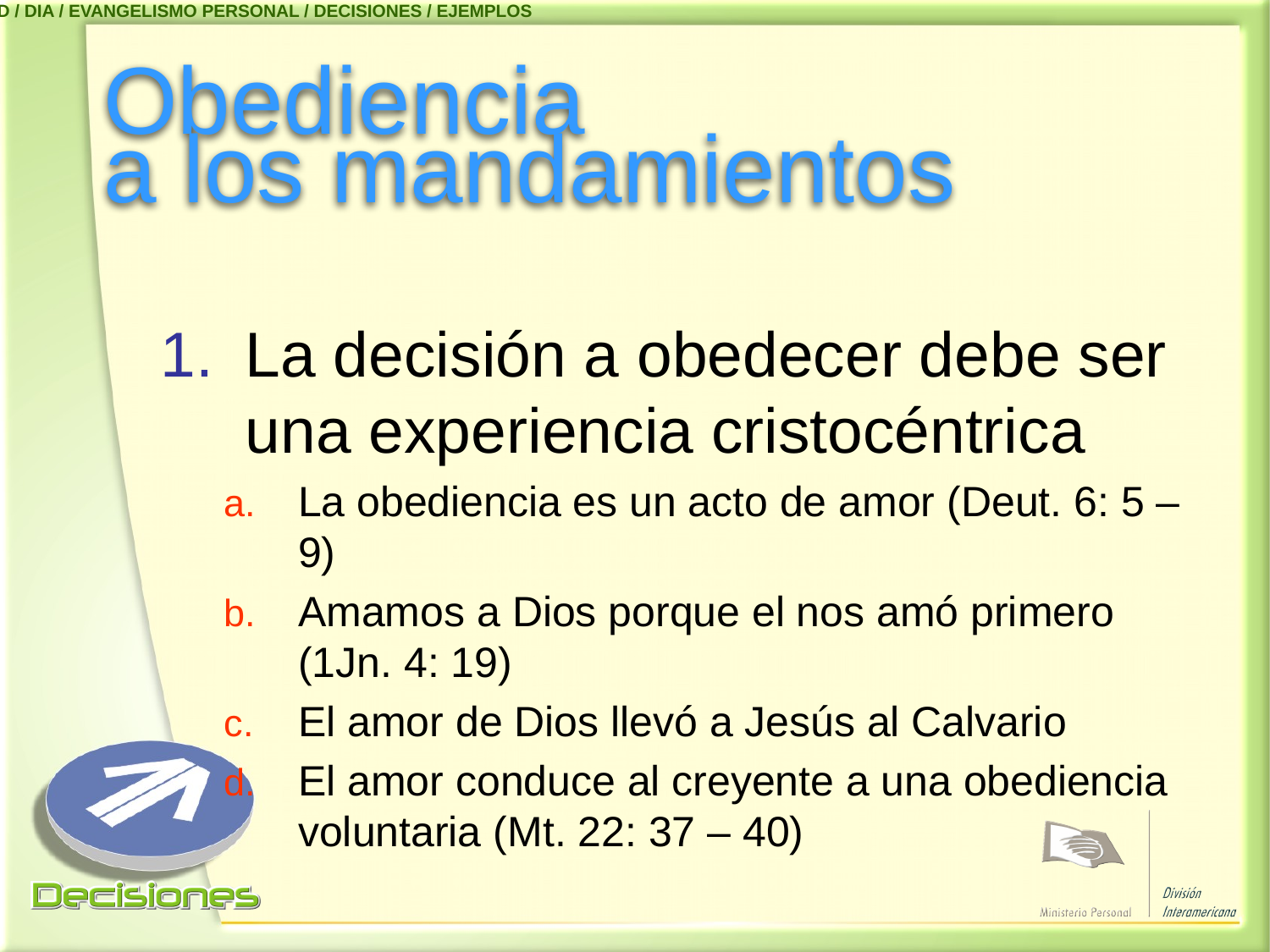

IASD / DIA / EVANGELISMO PERSONAL / DECISIONES / EJEMPLOS
# Obediencia a los mandamientos
La decisión a obedecer debe ser una experiencia cristocéntrica
La obediencia es un acto de amor (Deut. 6: 5 – 9)
Amamos a Dios porque el nos amó primero (1Jn. 4: 19)
El amor de Dios llevó a Jesús al Calvario
El amor conduce al creyente a una obediencia voluntaria (Mt. 22: 37 – 40)